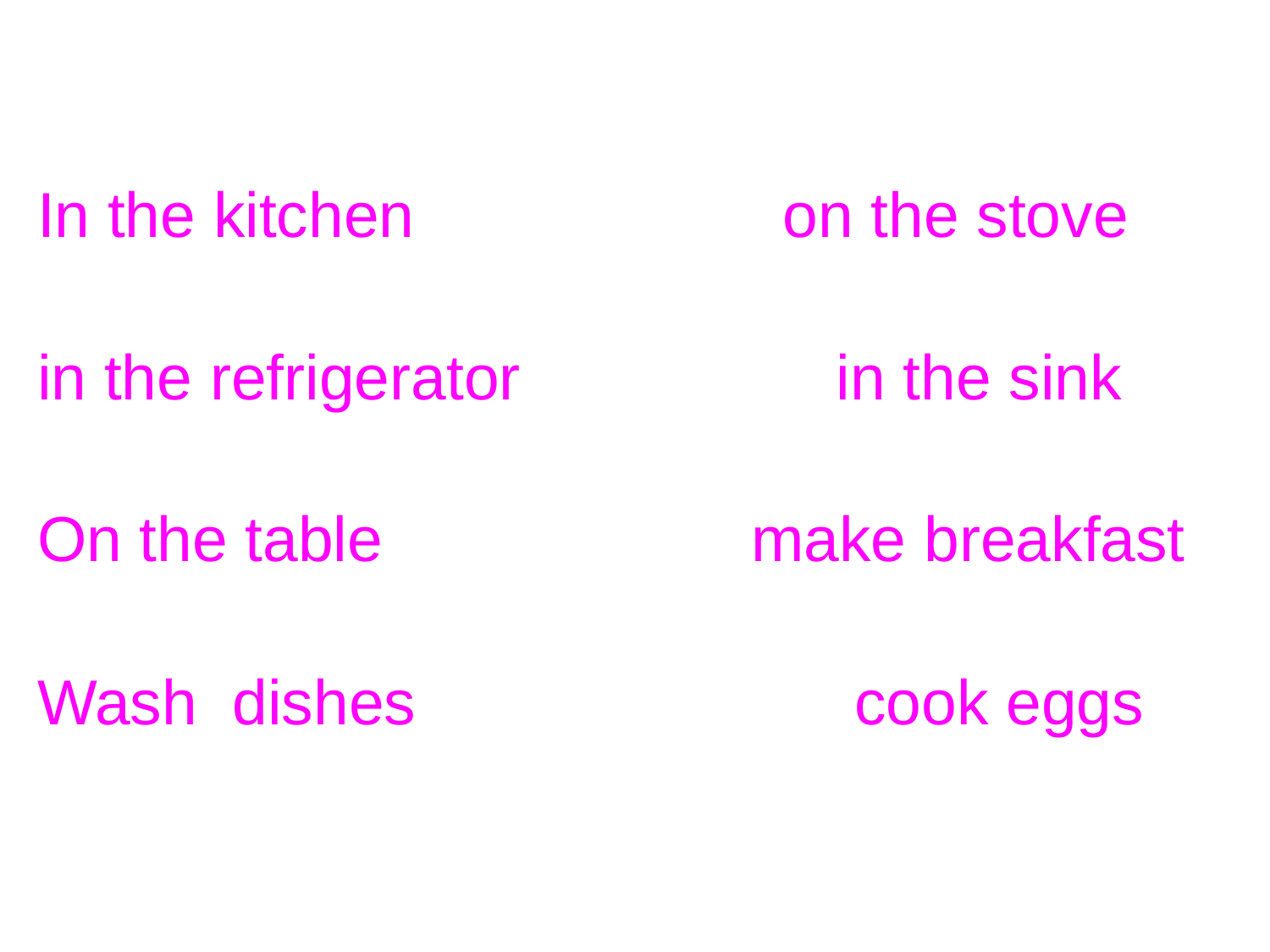

In the kitchen                     on the stove

in the refrigerator                  in the sink

On the table                     make breakfast

Wash  dishes                         cook eggs